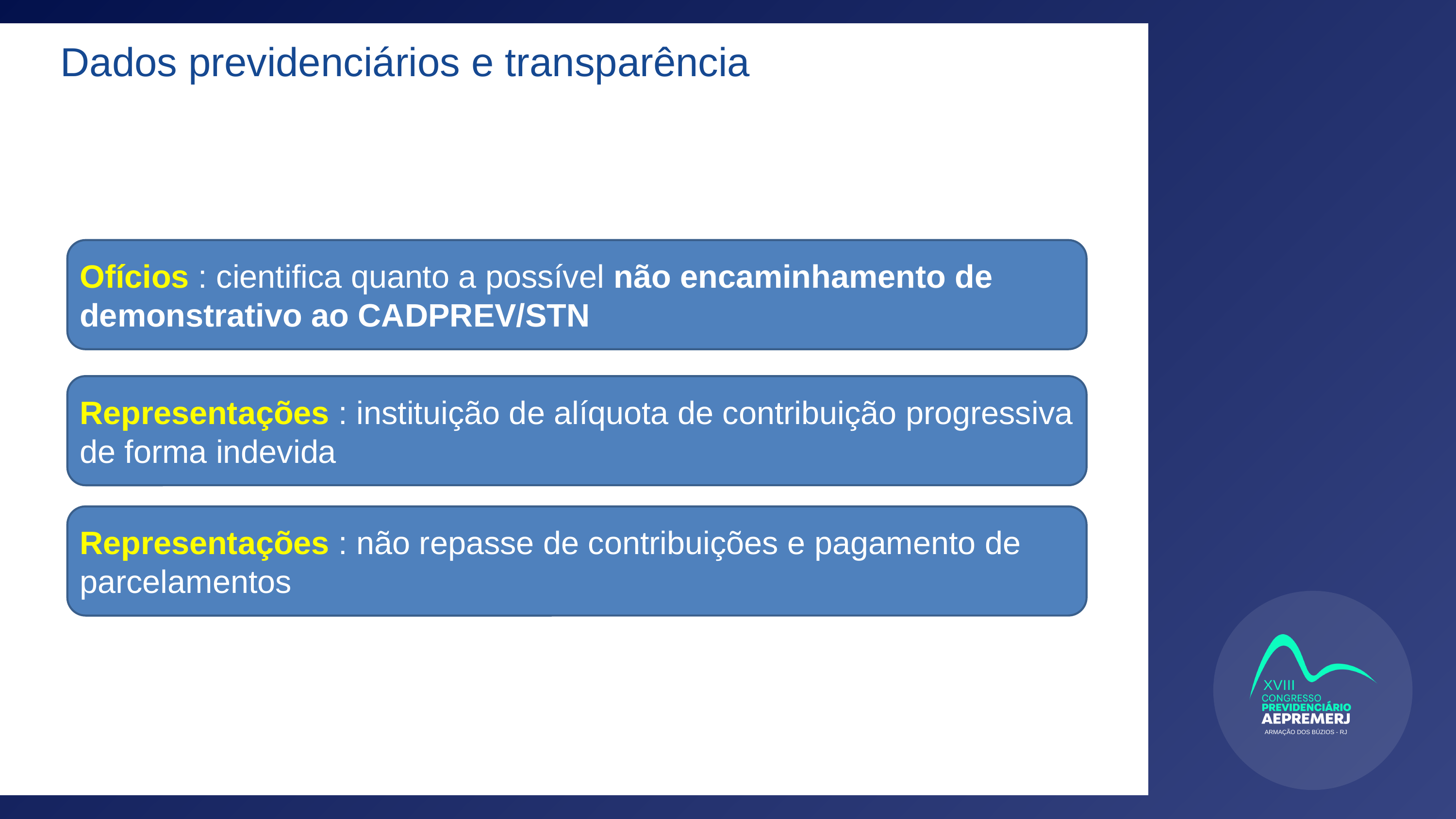

Dados previdenciários e transparência
Ofícios : cientifica quanto a possível não encaminhamento de demonstrativo ao CADPREV/STN
Representações : instituição de alíquota de contribuição progressiva de forma indevida
Representações : não repasse de contribuições e pagamento de parcelamentos

XVIII

ARMAÇÃO DOS BÚZIOS - RJ